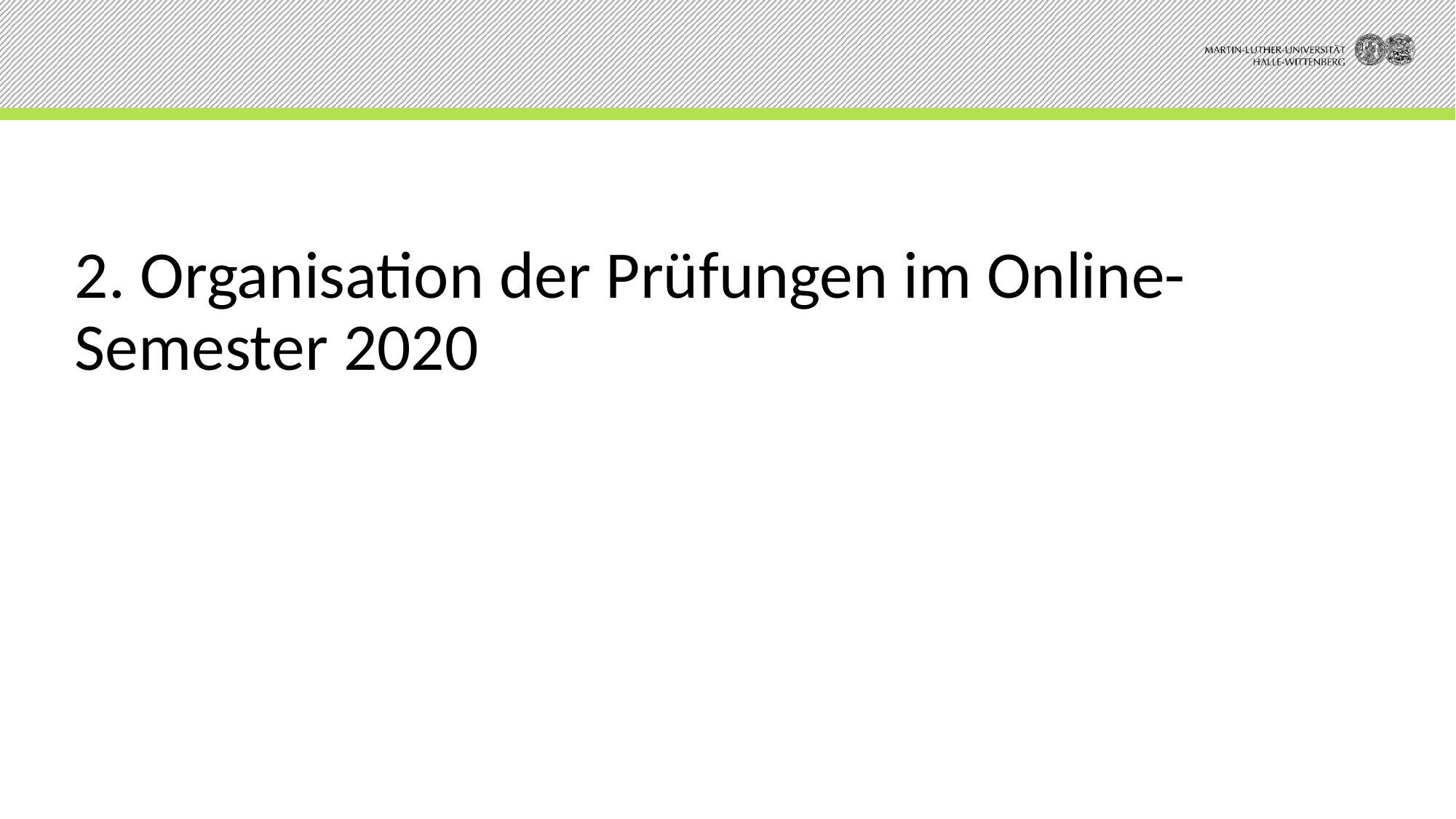

# 2. Organisation der Prüfungen im Online-Semester 2020